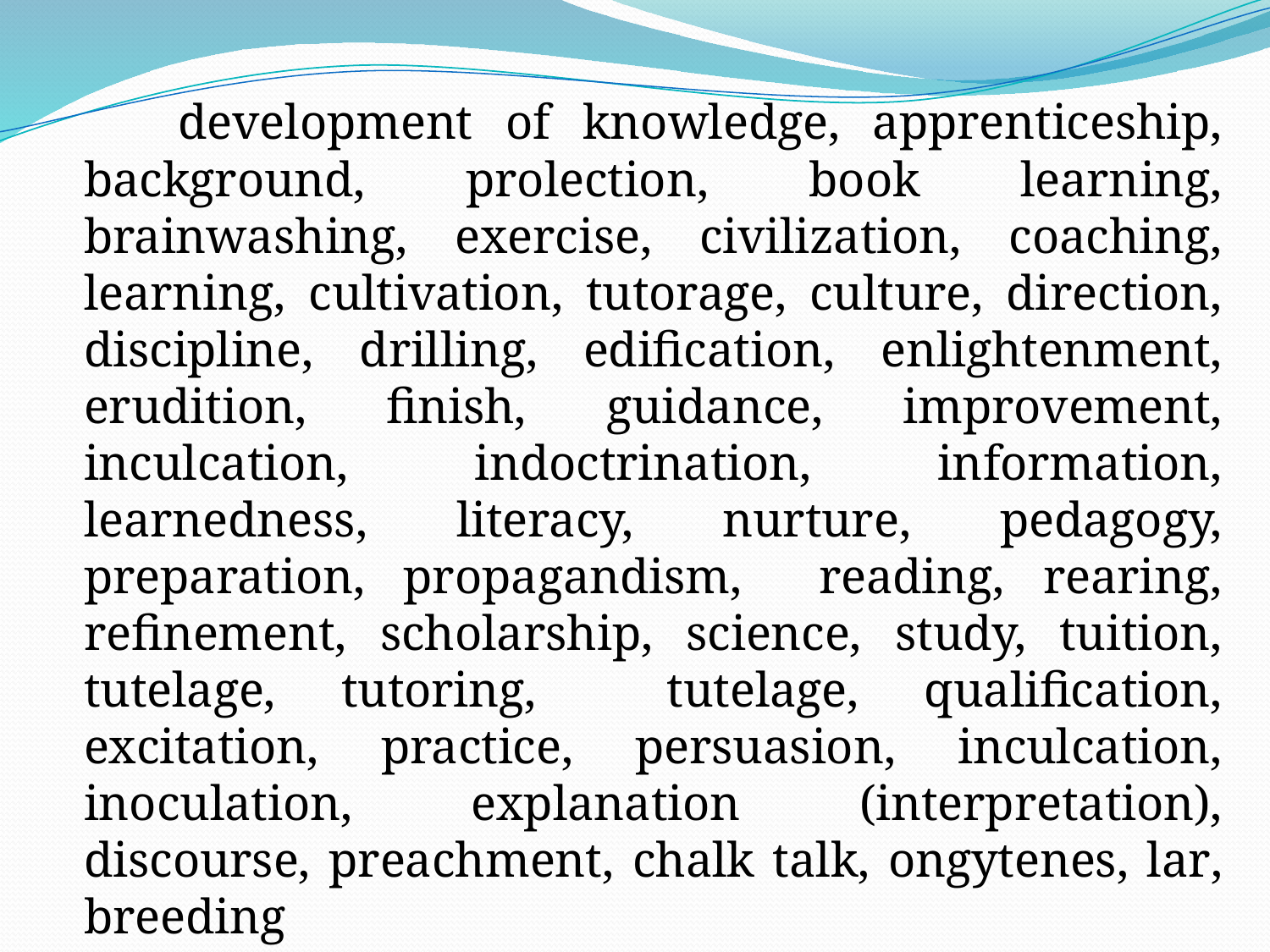

development of knowledge, apprenticeship, background, prolection, book learning, brainwashing, exercise, civilization, coaching, learning, cultivation, tutorage, culture, direction, discipline, drilling, edification, enlightenment, erudition, finish, guidance, improvement, inculcation, indoctrination, information, learnedness, literacy, nurture, pedagogy, preparation, propagandism,  reading, rearing, refinement, scholarship, science, study, tuition, tutelage, tutoring,  tutelage, qualification, excitation, practice, persuasion, inculcation, inoculation, explanation (interpretation), discourse, preachment, chalk talk, ongytenes, lar, breeding